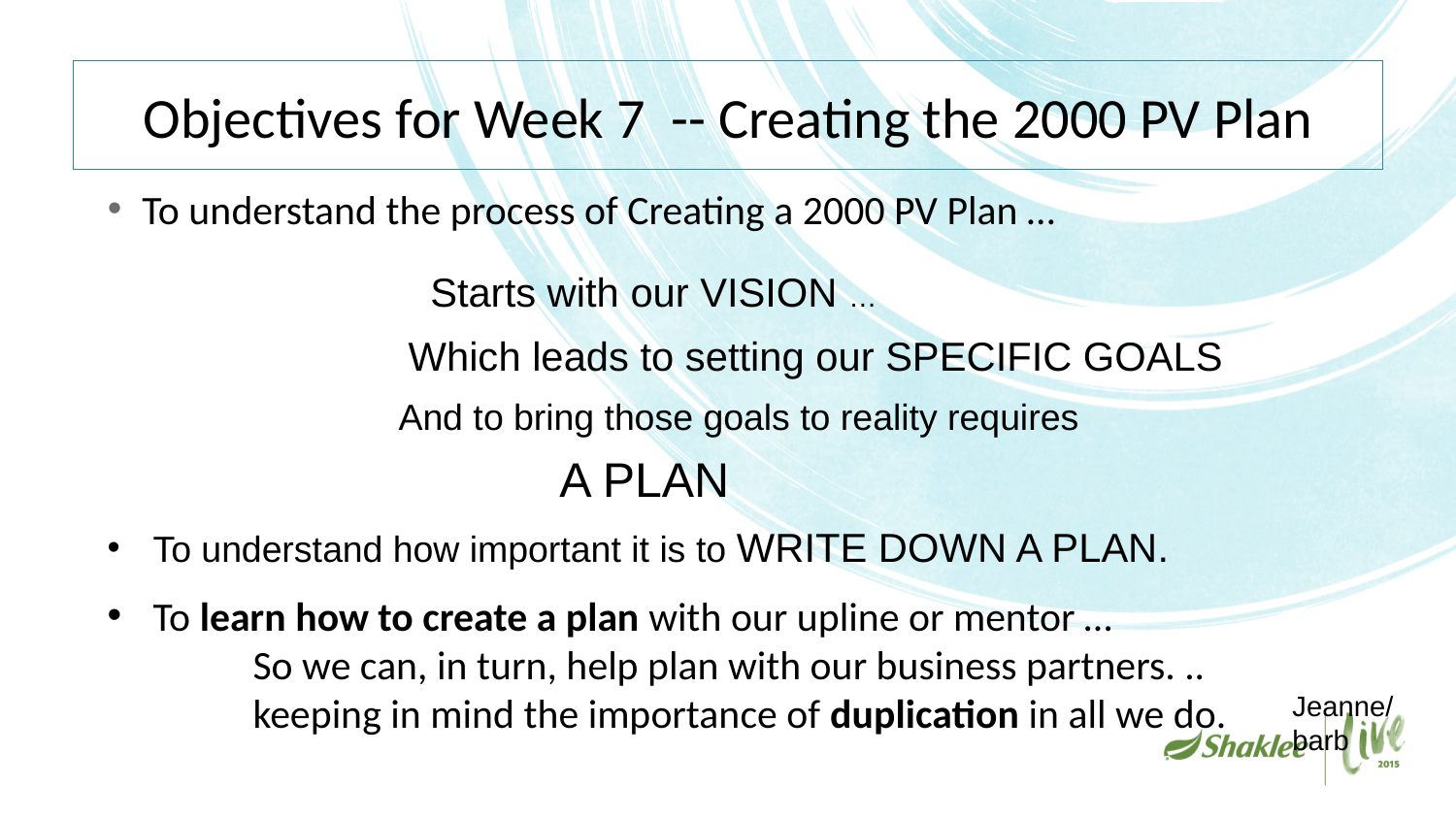

# Objectives for Week 7  -- Creating the 2000 PV Plan
To understand the process of Creating a 2000 PV Plan …

Starts with our VISION …
Which leads to setting our SPECIFIC GOALS
And to bring those goals to reality requires
A PLAN
To understand how important it is to WRITE DOWN A PLAN.

To learn how to create a plan with our upline or mentor …
	So we can, in turn, help plan with our business partners. ..	 	keeping in mind the importance of duplication in all we do.
Jeanne/barb